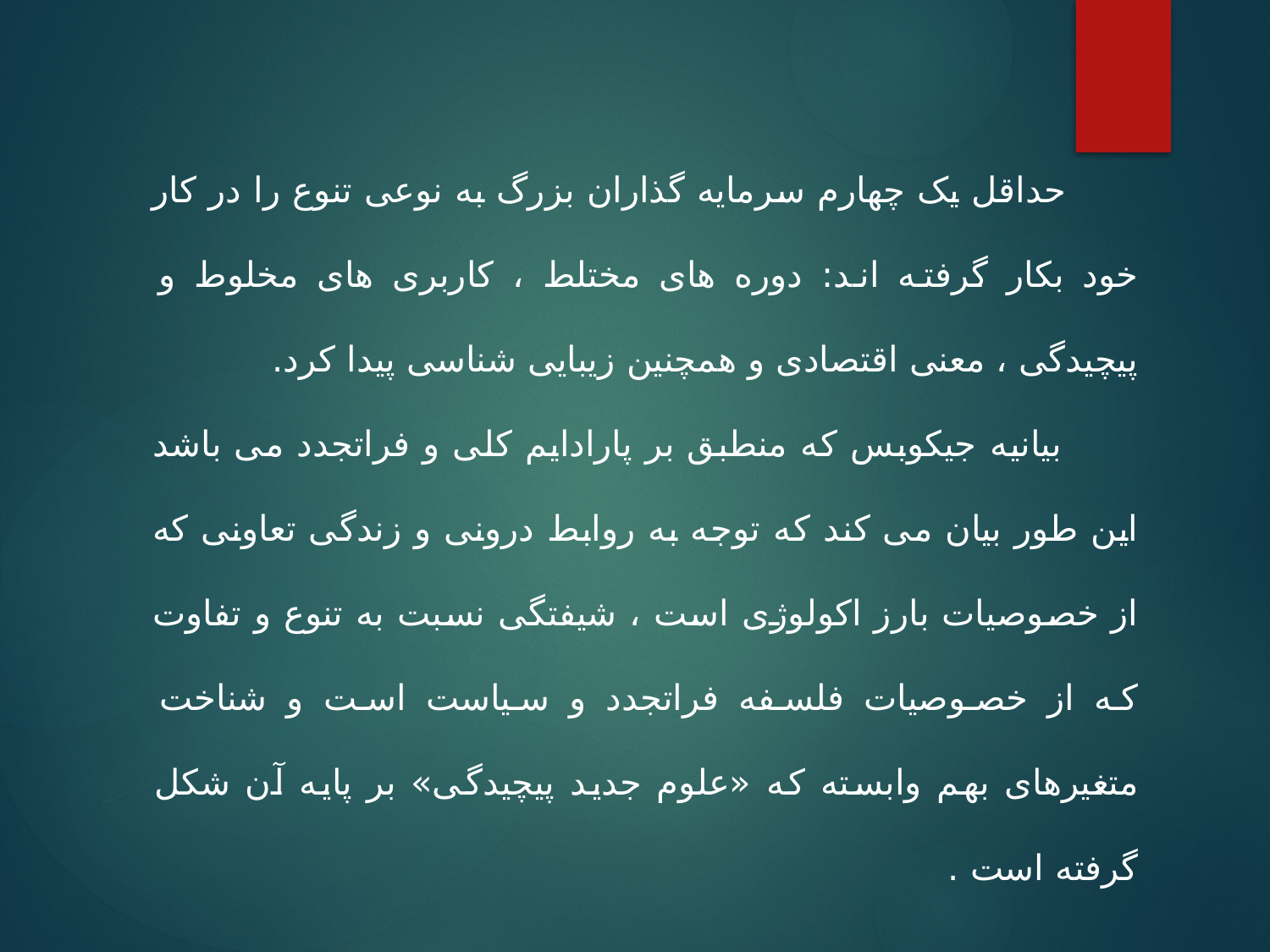

حداقل یک چهارم سرمایه گذاران بزرگ به نوعی تنوع را در کار خود بکار گرفته اند: دوره های مختلط ، کاربری های مخلوط و پیچیدگی ، معنی اقتصادی و همچنین زیبایی شناسی پیدا کرد.
      بیانیه جیکوبس که منطبق بر پارادایم کلی و فراتجدد می باشد این طور بیان می کند که توجه به روابط درونی و زندگی تعاونی که از خصوصیات بارز اکولوژی است ، شیفتگی نسبت به تنوع و تفاوت که از خصوصیات فلسفه فراتجدد و سیاست است و شناخت متغیرهای بهم وابسته که «علوم جدید پیچیدگی» بر پایه آن شکل گرفته است .